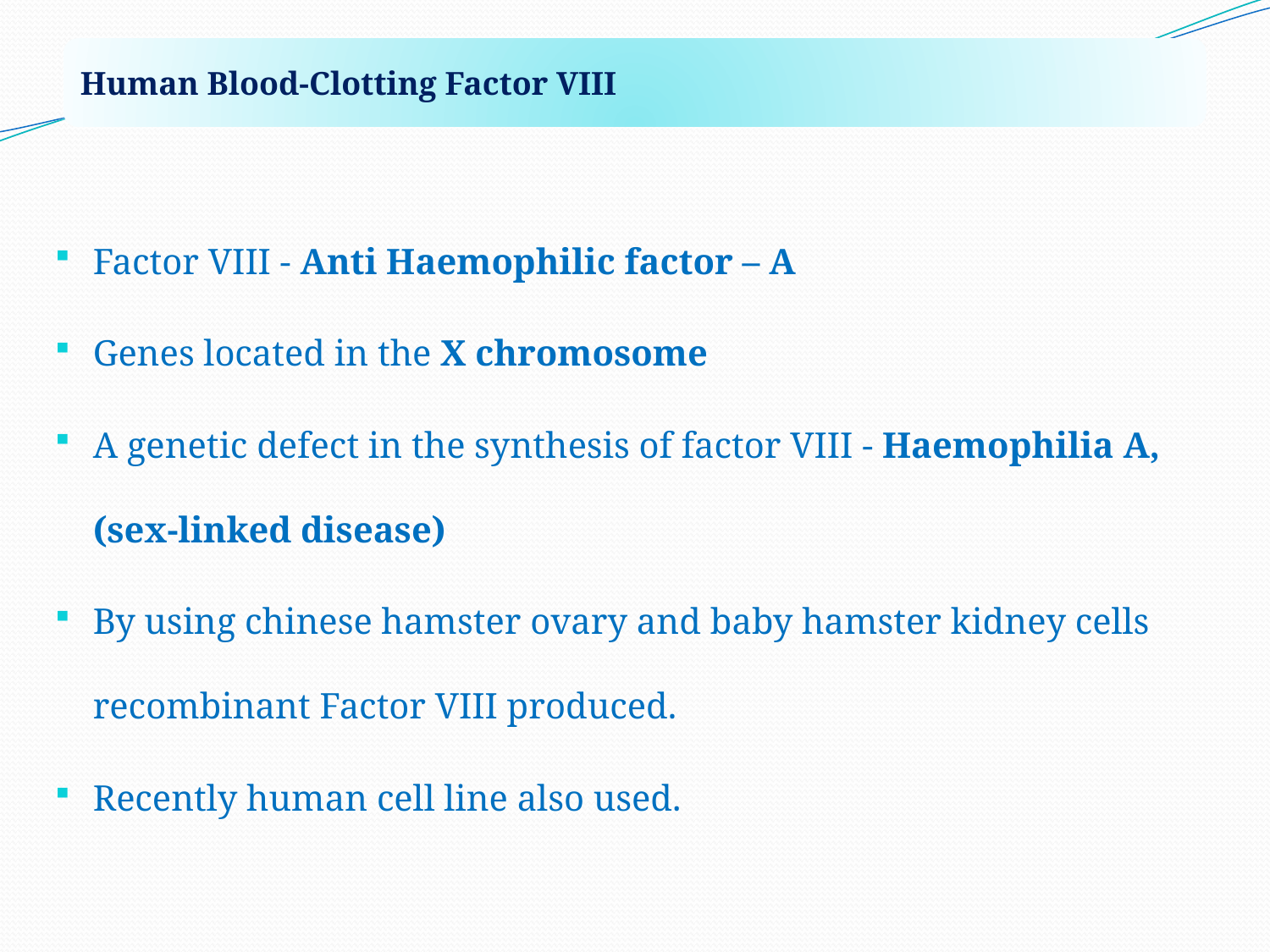

Human Blood-Clotting Factor VIII
Factor VIII - Anti Haemophilic factor – A
Genes located in the X chromosome
A genetic defect in the synthesis of factor VIII - Haemophilia A,(sex-linked disease)
By using chinese hamster ovary and baby hamster kidney cells recombinant Factor VIII produced.
Recently human cell line also used.